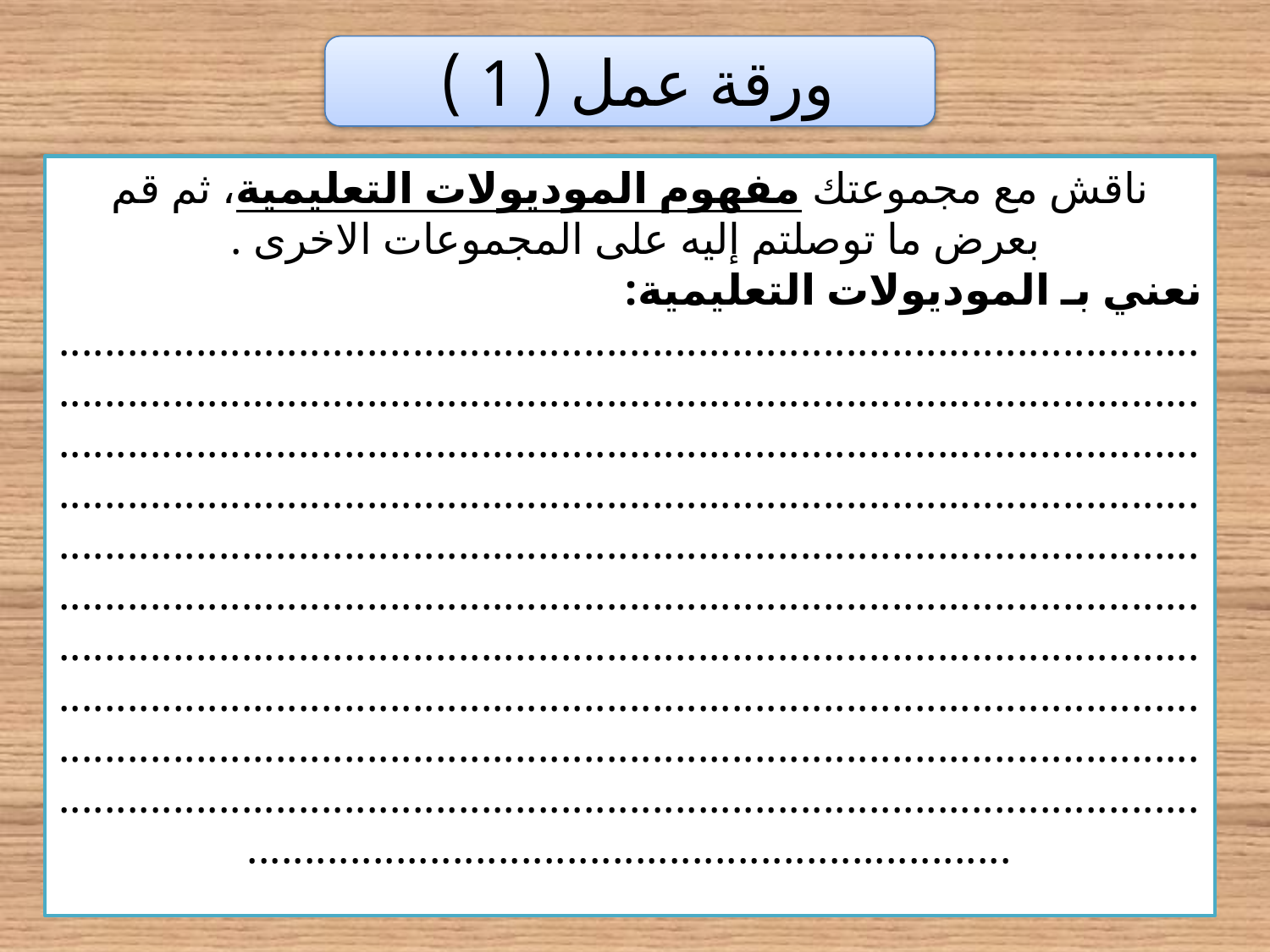

ورقة عمل ( 1 )
ناقش مع مجموعتك مفهوم الموديولات التعليمية، ثم قم بعرض ما توصلتم إليه على المجموعات الاخرى .
نعني بـ الموديولات التعليمية:
...........................................................................................................................................................................................................................................................................................................................................................................................................................................................................................................................................................................................................................................................................................................................................................................................................................................................................................................................................................................................................................................................................................................